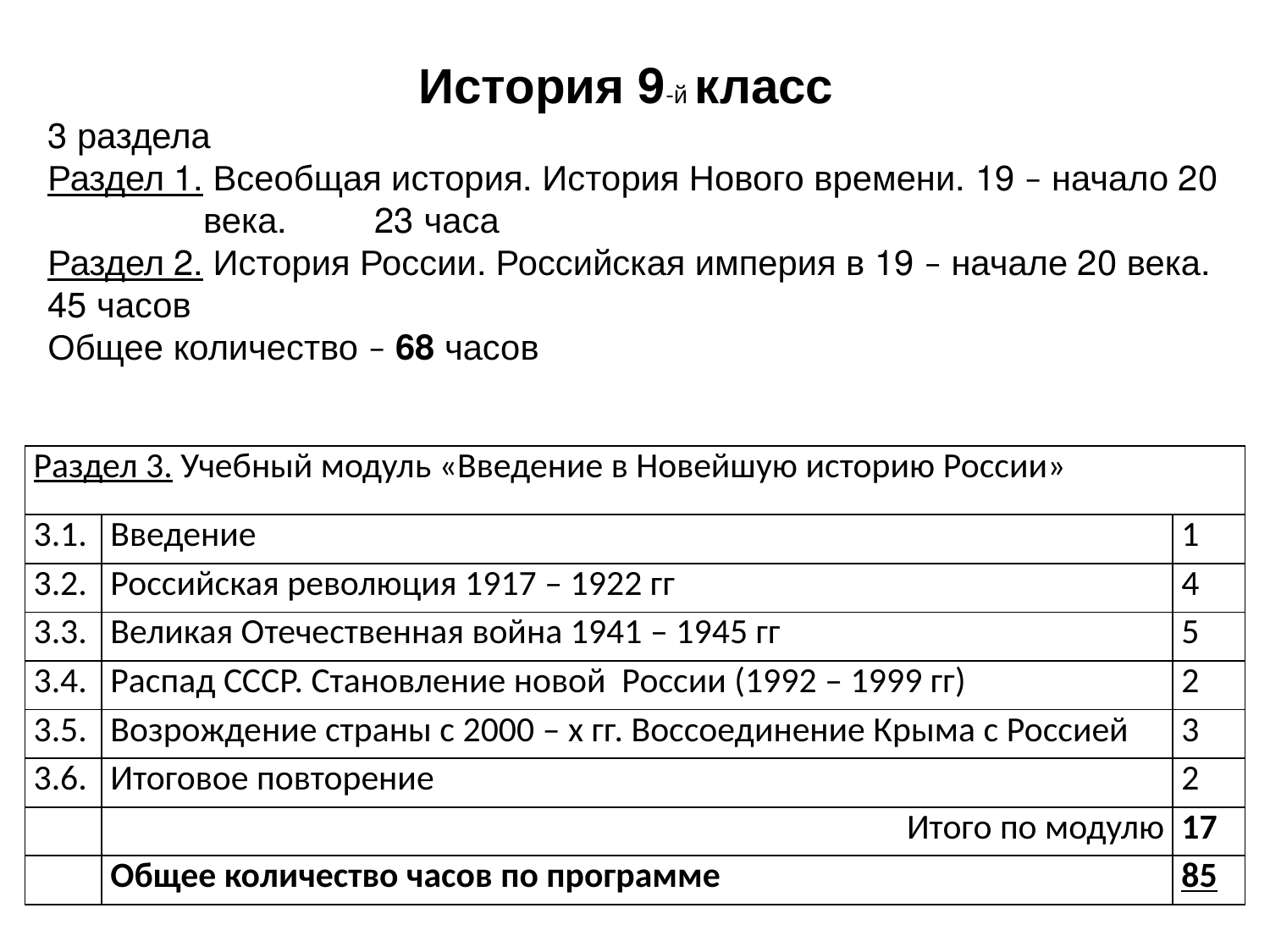

История 9-й класс
3 раздела
Раздел 1. Всеобщая история. История Нового времени. 19 – начало 20
                века.         23 часа
Раздел 2. История России. Российская империя в 19 – начале 20 века.
45 часов
Общее количество – 68 часов
| Раздел 3. Учебный модуль «Введение в Новейшую историю России» |  |  |
| --- | --- | --- |
| 3.1. | Введение | 1 |
| 3.2. | Российская революция 1917 – 1922 гг | 4 |
| 3.3. | Великая Отечественная война 1941 – 1945 гг | 5 |
| 3.4. | Распад СССР. Становление новой России (1992 – 1999 гг) | 2 |
| 3.5. | Возрождение страны с 2000 – х гг. Воссоединение Крыма с Россией | 3 |
| 3.6. | Итоговое повторение | 2 |
|  | Итого по модулю | 17 |
|  | Общее количество часов по программе | 85 |